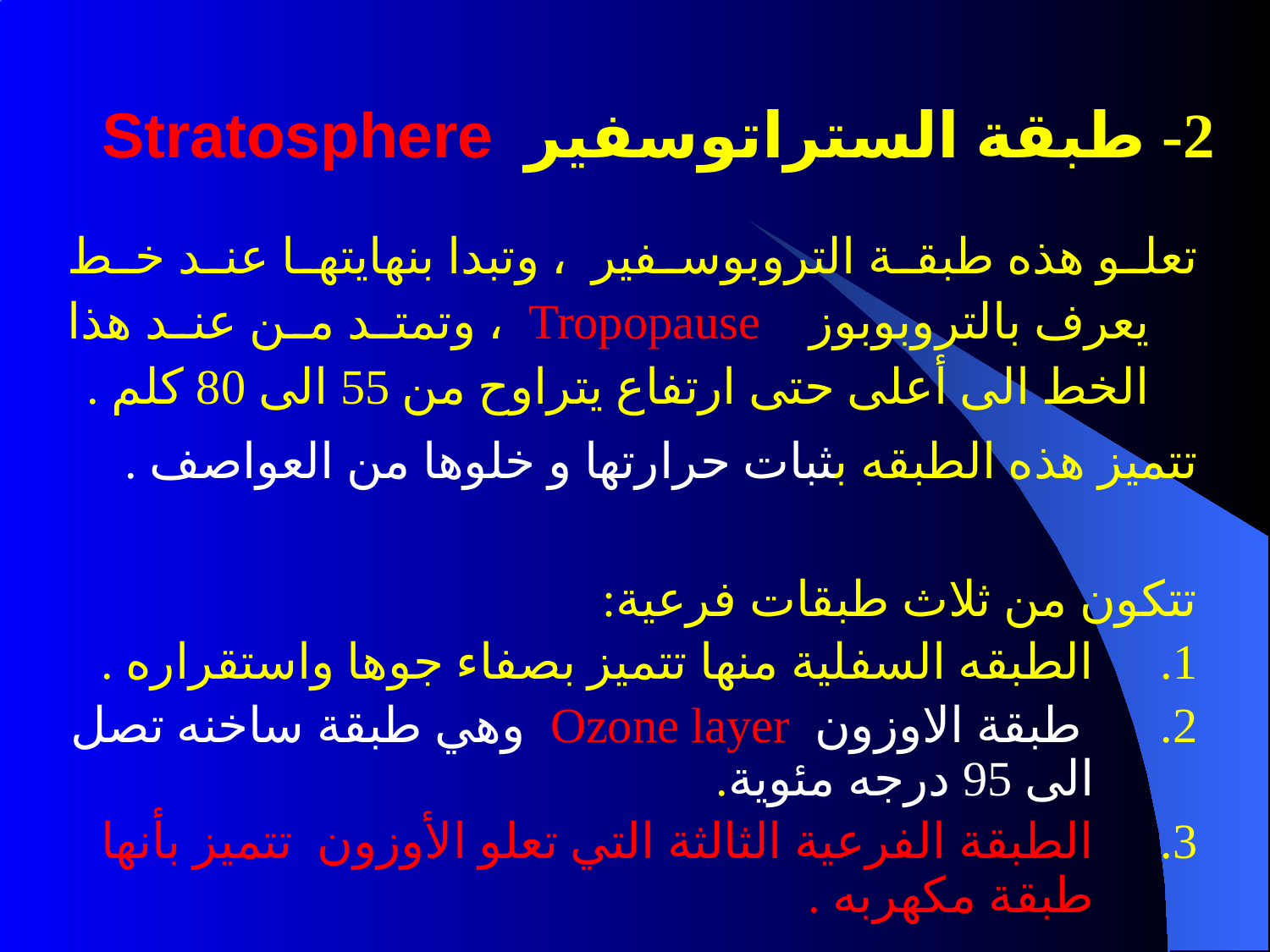

2- طبقة الستراتوسفير  Stratosphere
تعلو هذه طبقة التروبوسفير  ، وتبدا بنهايتها عند خط يعرف بالتروبوبوز    Tropopause  ، وتمتد من عند هذا الخط الى أعلى حتى ارتفاع يتراوح من 55 الى 80 كلم .
تتميز هذه الطبقه بثبات حرارتها و خلوها من العواصف .

تتكون من ثلاث طبقات فرعية:
الطبقه السفلية منها تتميز بصفاء جوها واستقراره .
 طبقة الاوزون  Ozone layer  وهي طبقة ساخنه تصل الى 95 درجه مئوية.
الطبقة الفرعية الثالثة التي تعلو الأوزون  تتميز بأنها طبقة مكهربه .